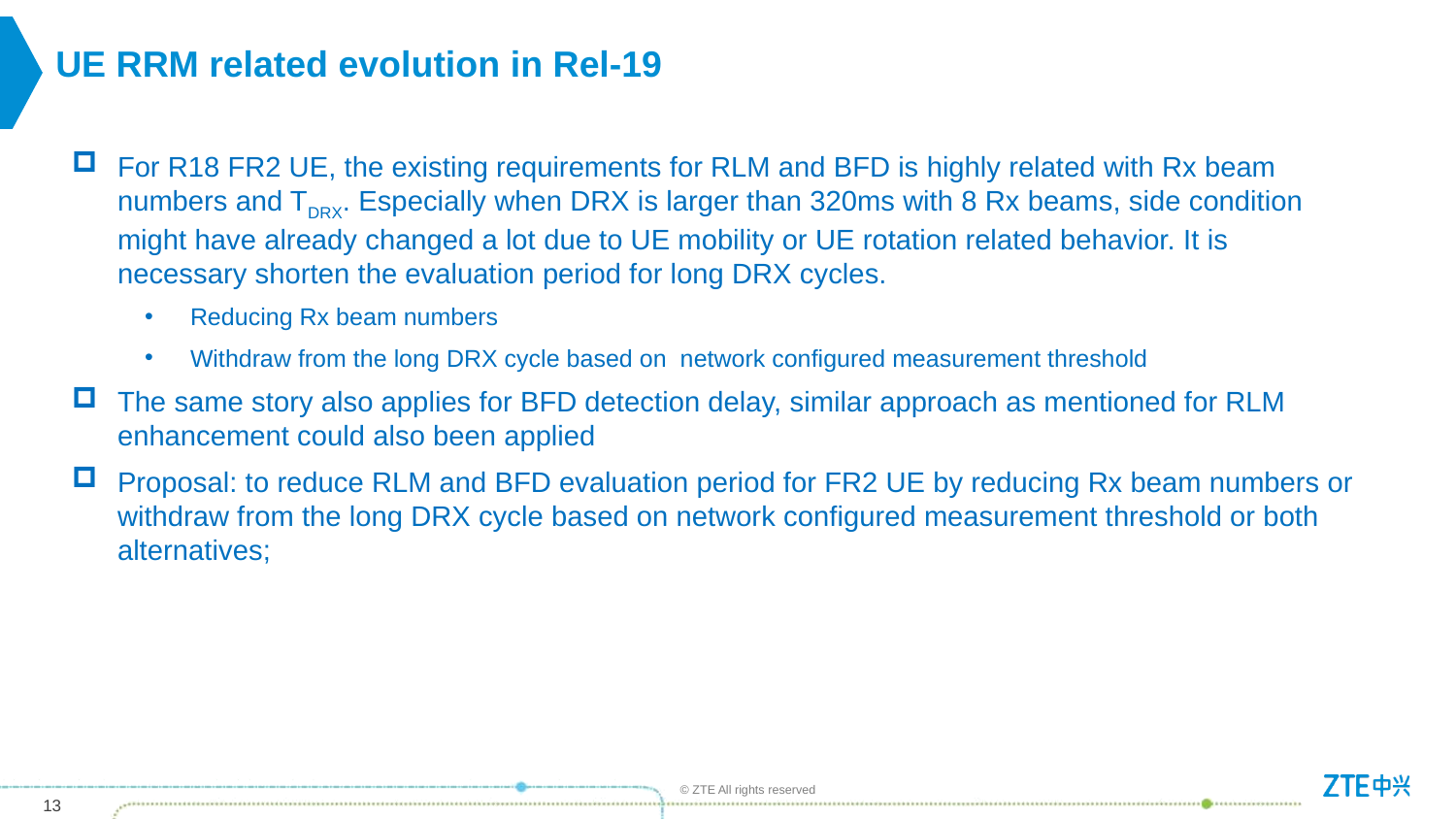

# UE RRM related evolution in Rel-19

For R18 FR2 UE, the existing requirements for RLM and BFD is highly related with Rx beam numbers and TDRX. Especially when DRX is larger than 320ms with 8 Rx beams, side condition might have already changed a lot due to UE mobility or UE rotation related behavior. It is necessary shorten the evaluation period for long DRX cycles.
Reducing Rx beam numbers
Withdraw from the long DRX cycle based on  network configured measurement threshold
The same story also applies for BFD detection delay, similar approach as mentioned for RLM enhancement could also been applied
Proposal: to reduce RLM and BFD evaluation period for FR2 UE by reducing Rx beam numbers or withdraw from the long DRX cycle based on network configured measurement threshold or both alternatives;